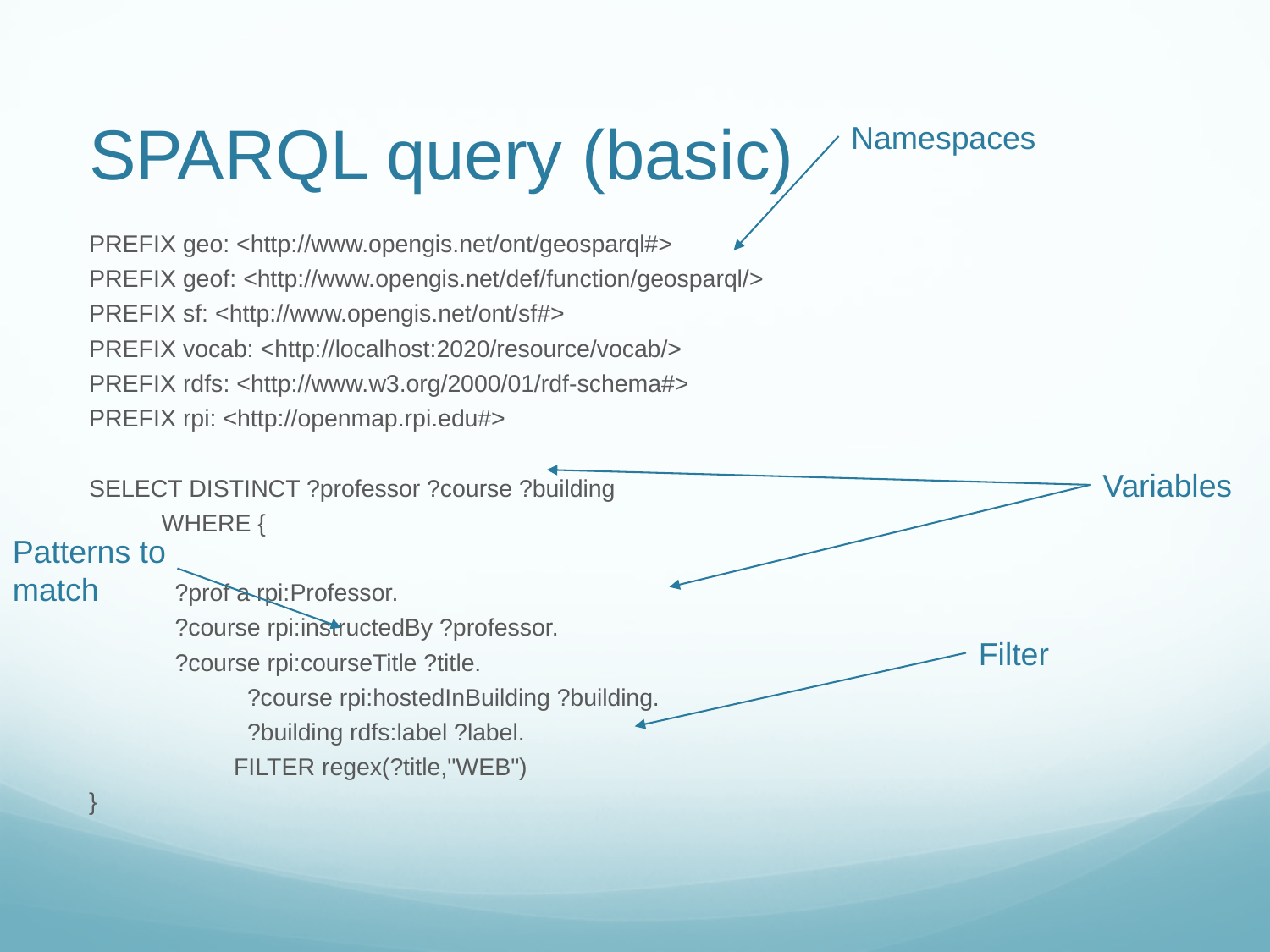

# SPARQL query (basic)
Namespaces
PREFIX geo: <http://www.opengis.net/ont/geosparql#>
PREFIX geof: <http://www.opengis.net/def/function/geosparql/>
PREFIX sf: <http://www.opengis.net/ont/sf#>
PREFIX vocab: <http://localhost:2020/resource/vocab/>
PREFIX rdfs: <http://www.w3.org/2000/01/rdf-schema#>
PREFIX rpi: <http://openmap.rpi.edu#>

SELECT DISTINCT ?professor ?course ?building
	WHERE {

  		  ?prof a rpi:Professor.
		  ?course rpi:instructedBy ?professor.
		  ?course rpi:courseTitle ?title.
                  		  ?course rpi:hostedInBuilding ?building.
                  		  ?building rdfs:label ?label.
	  	FILTER regex(?title,"WEB")
}

Variables
Patterns to match
Filter